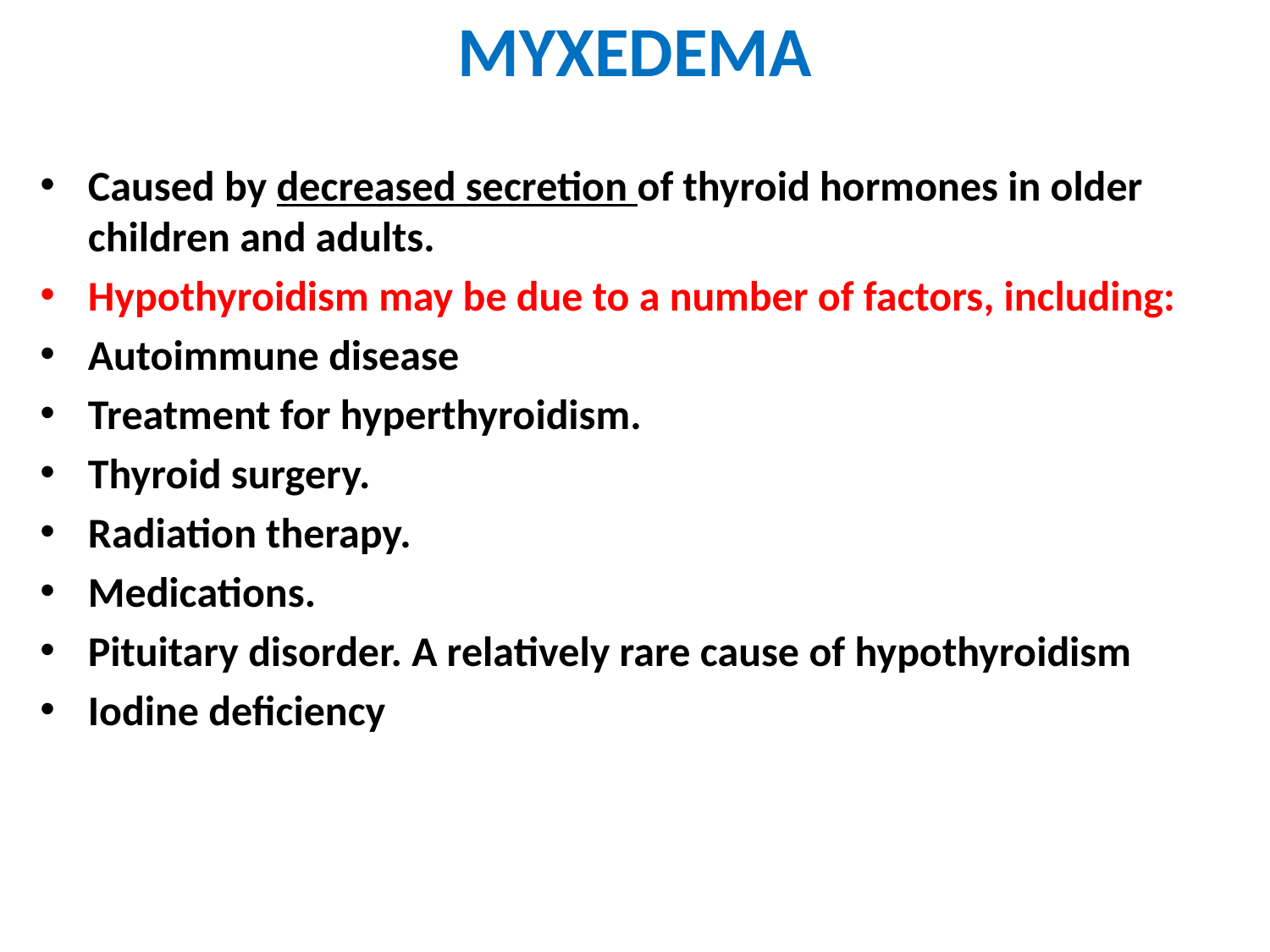

MYXEDEMA
Caused by decreased secretion of thyroid hormones in older children and adults.
Hypothyroidism may be due to a number of factors, including:
Autoimmune disease
Treatment for hyperthyroidism.
Thyroid surgery.
Radiation therapy.
Medications.
Pituitary disorder. A relatively rare cause of hypothyroidism
Iodine deficiency